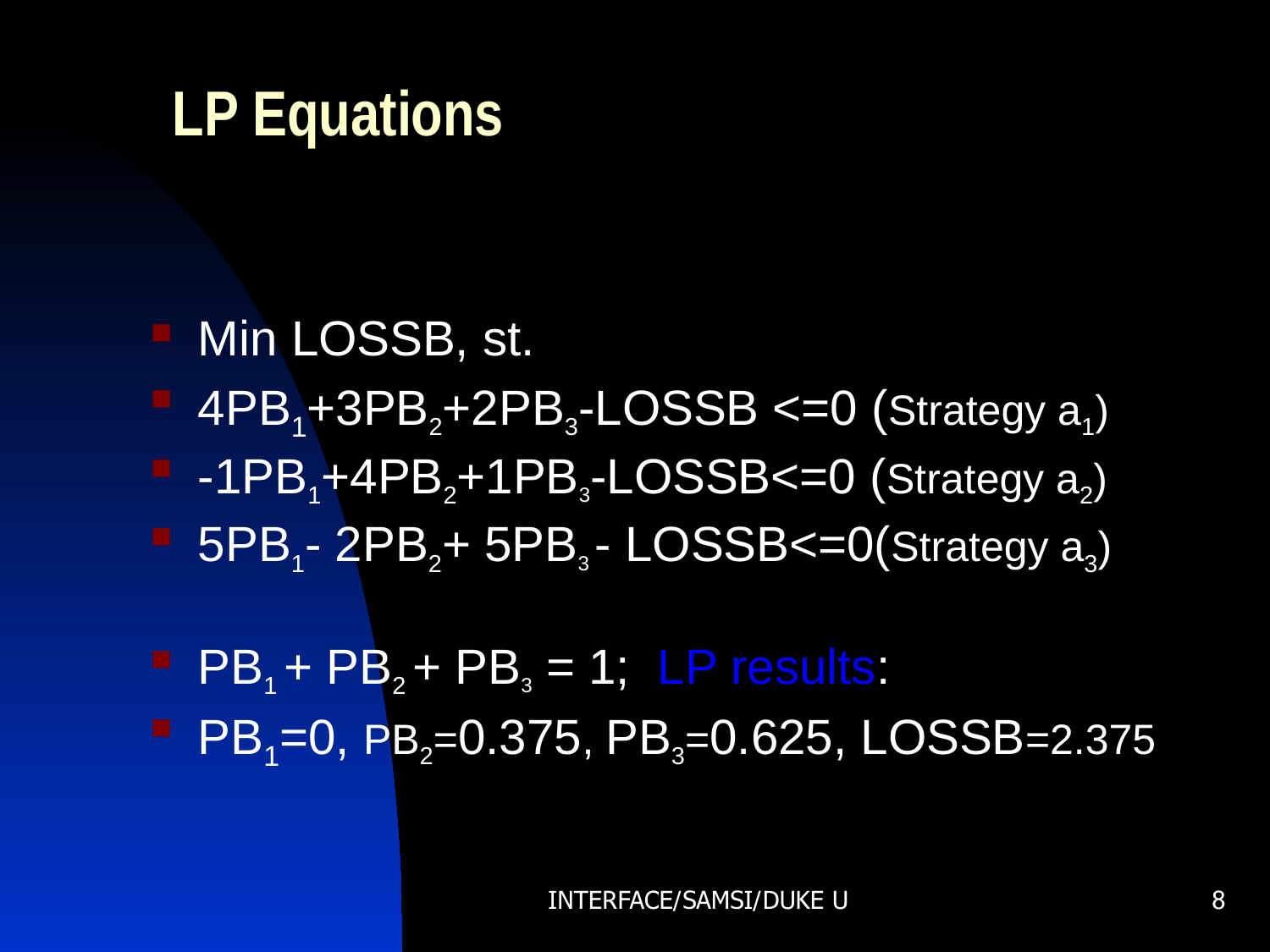

# LP Equations
Min LOSSB, st.
4PB1+3PB2+2PB3-LOSSB <=0 (Strategy a1)
-1PB1+4PB2+1PB3-LOSSB<=0 (Strategy a2)
5PB1- 2PB2+ 5PB3 - LOSSB<=0(Strategy a3)

PB1 + PB2 + PB3 = 1;  LP results:
PB1=0, PB2=0.375, PB3=0.625, LOSSB=2.375

INTERFACE/SAMSI/DUKE U
8